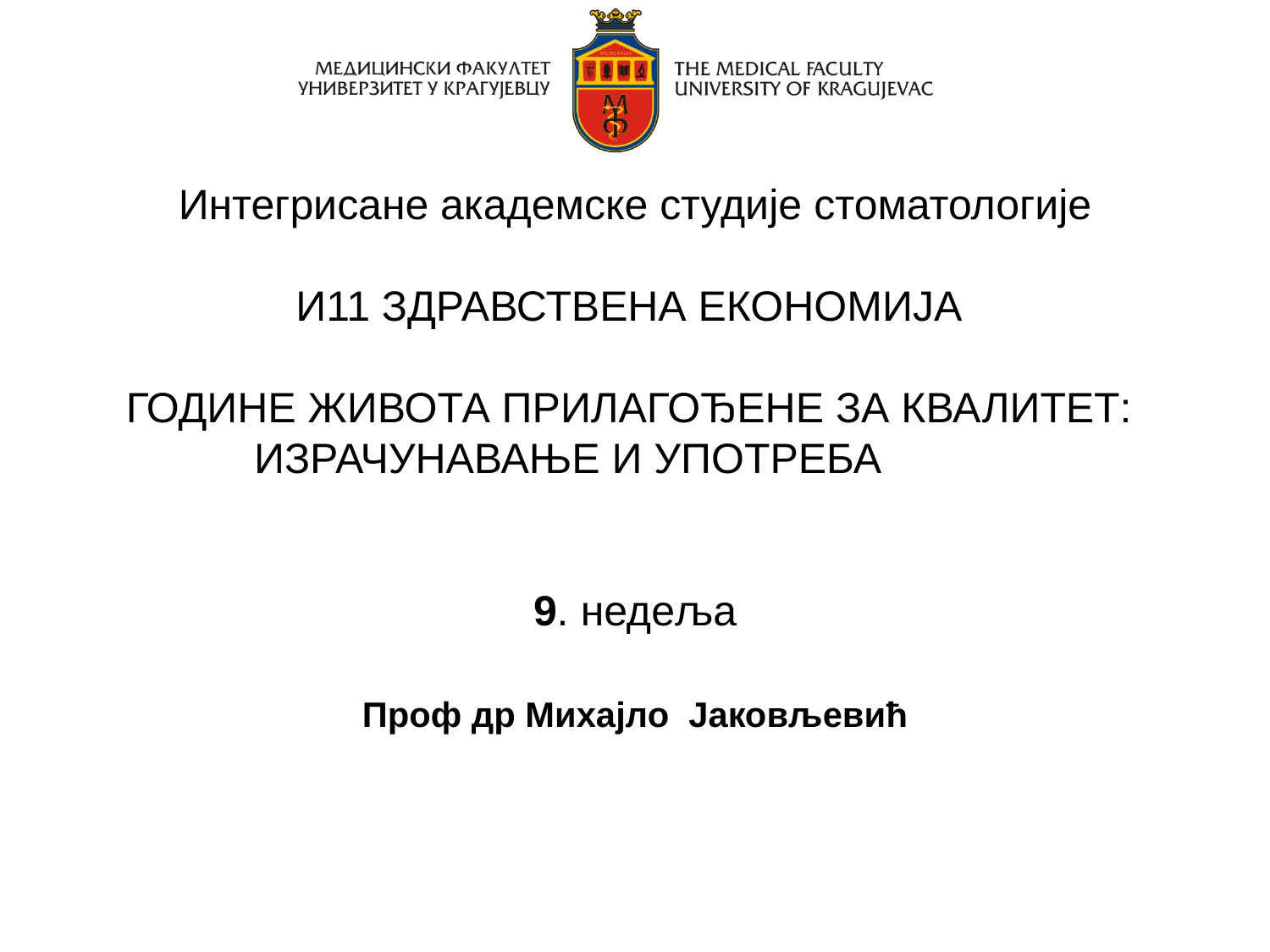

# Интегрисане академске студије стоматологије И11 ЗДРАВСТВЕНА ЕКОНОМИЈА ГОДИНЕ ЖИВОТА ПРИЛАГОЂЕНЕ ЗА КВАЛИТЕТ: ИЗРАЧУНАВАЊЕ И УПОТРЕБА 9. недеља
Проф др Михајло  Јаковљевић